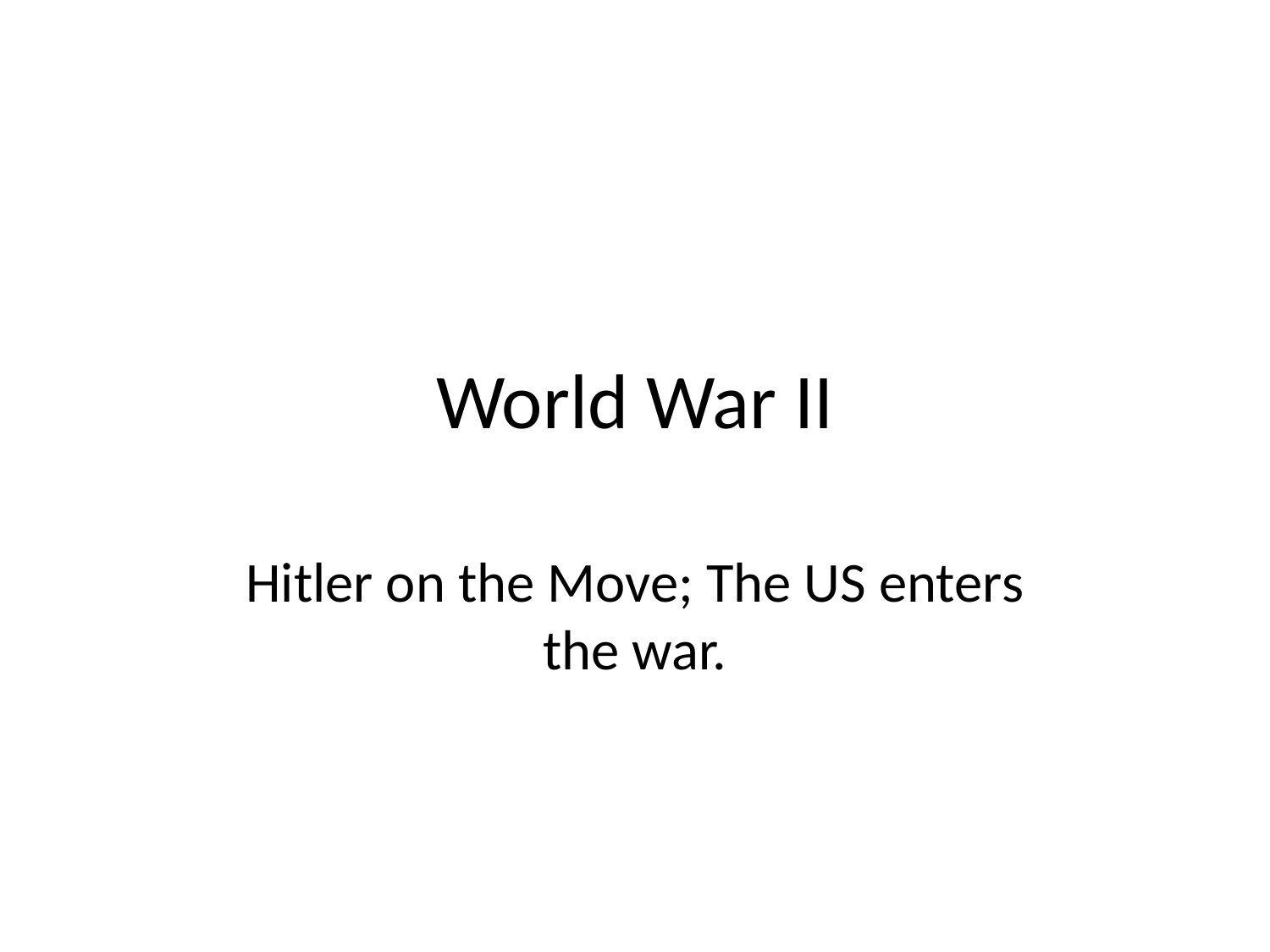

# World War II
Hitler on the Move; The US enters the war.